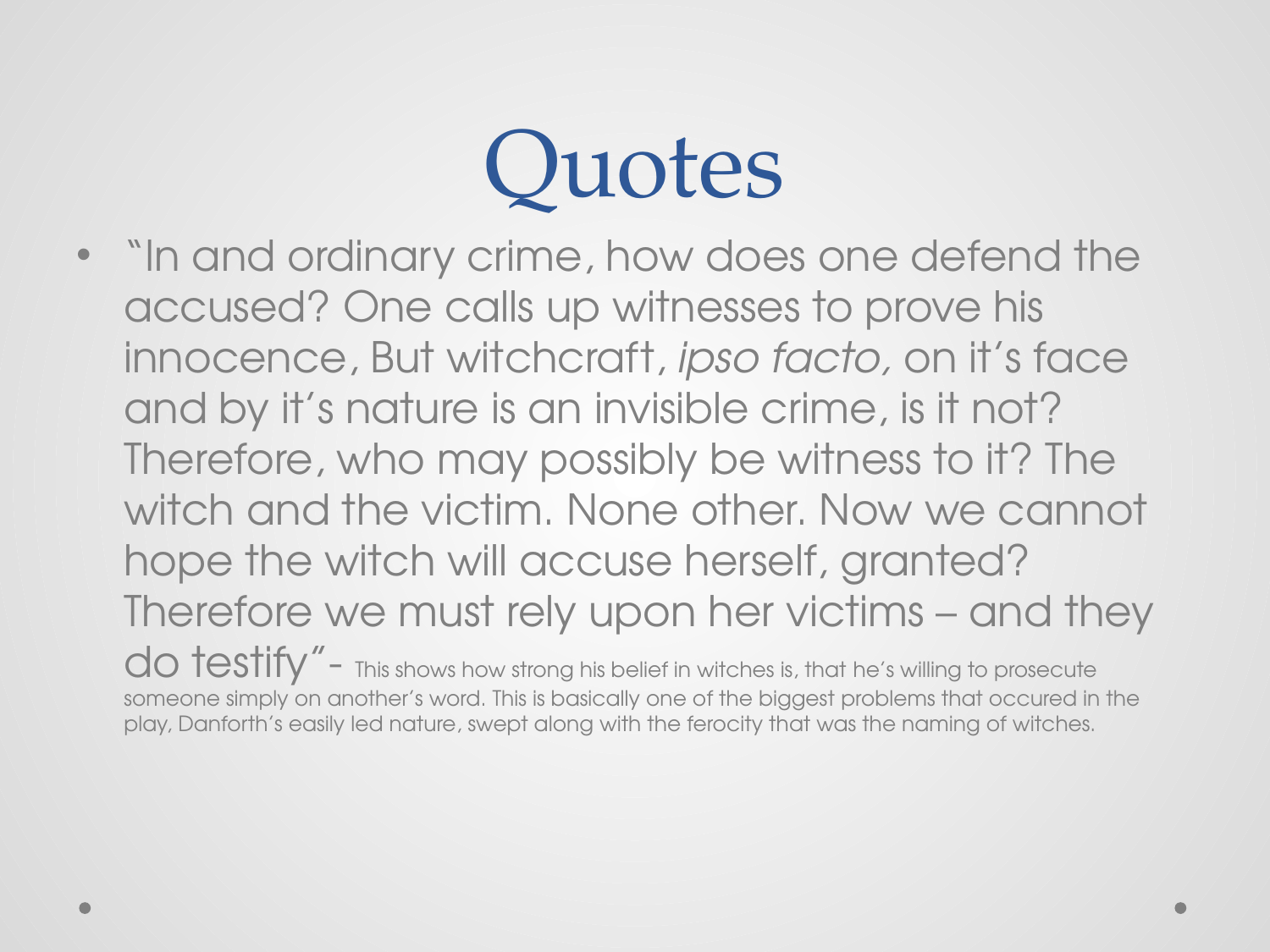

# Quotes
“In and ordinary crime, how does one defend the accused? One calls up witnesses to prove his innocence, But witchcraft, ipso facto, on it’s face and by it’s nature is an invisible crime, is it not? Therefore, who may possibly be witness to it? The witch and the victim. None other. Now we cannot hope the witch will accuse herself, granted? Therefore we must rely upon her victims – and they do testify”- This shows how strong his belief in witches is, that he’s willing to prosecute someone simply on another’s word. This is basically one of the biggest problems that occured in the play, Danforth’s easily led nature, swept along with the ferocity that was the naming of witches.